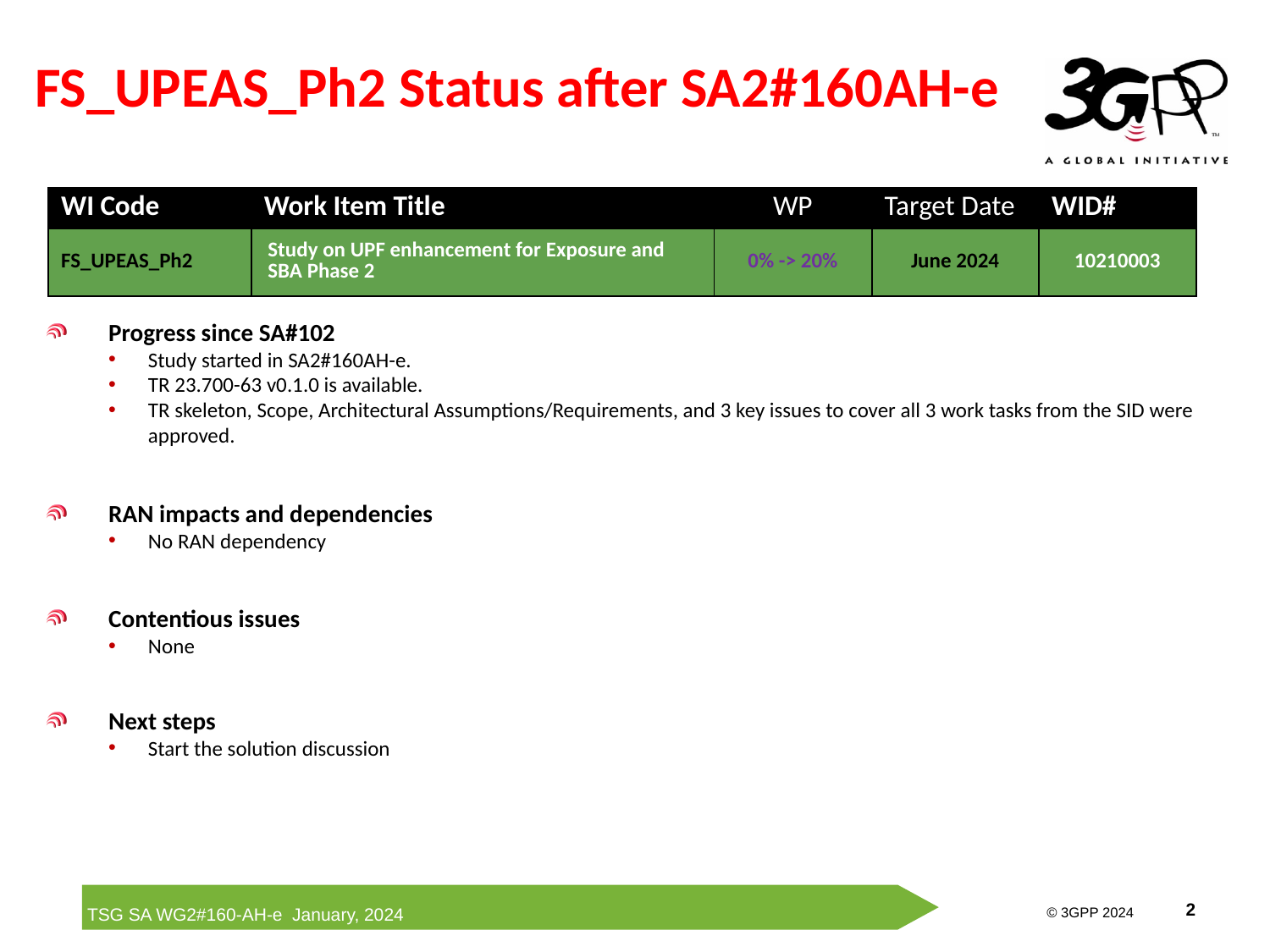

# FS_UPEAS_Ph2 Status after SA2#160AH-e
| WI Code | Work Item Title | WP | Target Date | WID# |
| --- | --- | --- | --- | --- |
| FS\_UPEAS\_Ph2 | Study on UPF enhancement for Exposure and SBA Phase 2 | 0% -> 20% | June 2024 | 10210003 |
Progress since SA#102
Study started in SA2#160AH-e.
TR 23.700-63 v0.1.0 is available.
TR skeleton, Scope, Architectural Assumptions/Requirements, and 3 key issues to cover all 3 work tasks from the SID were approved.

RAN impacts and dependencies
No RAN dependency

Contentious issues
None

Next steps
Start the solution discussion